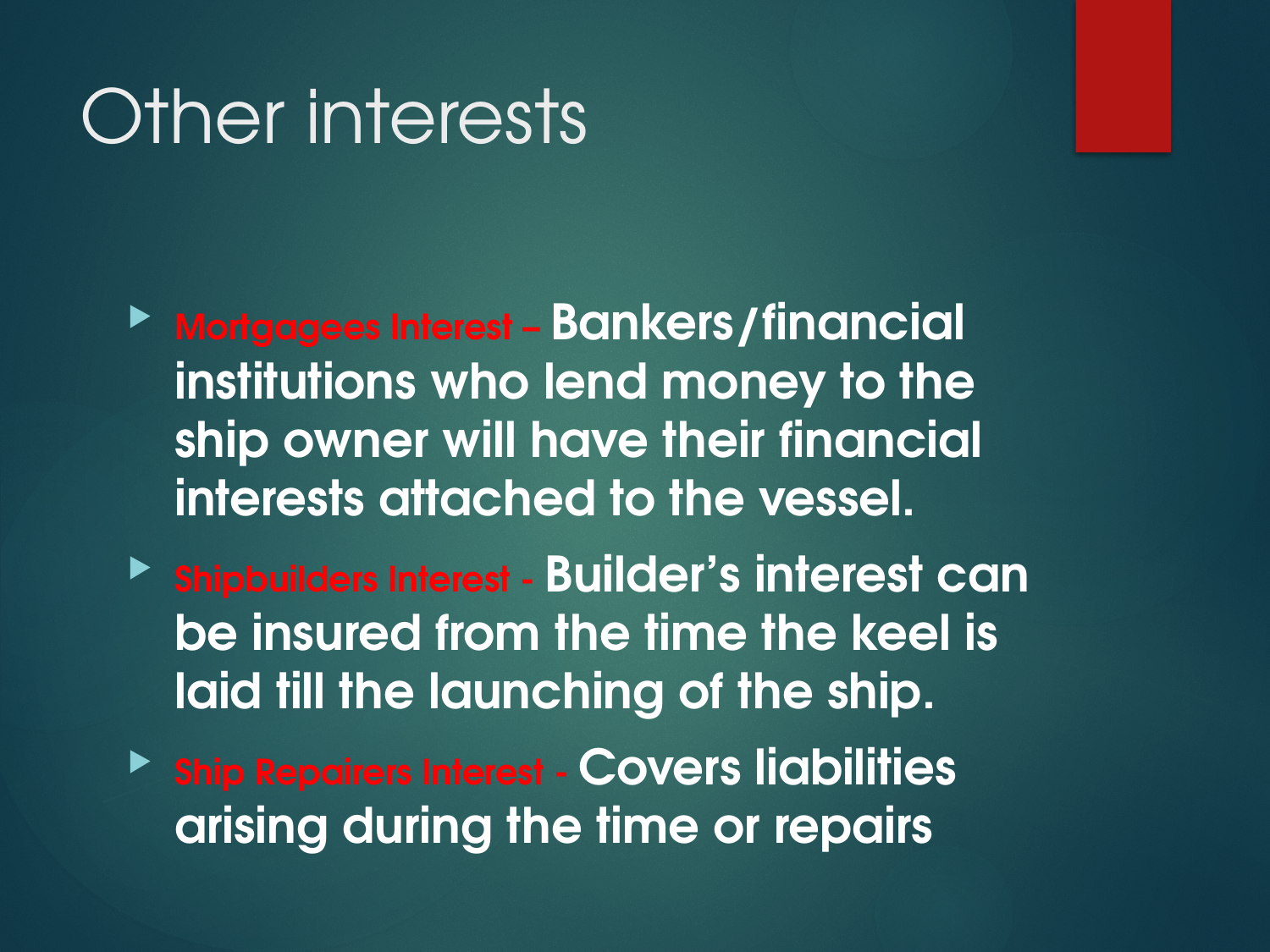

# Other interests
Mortgagees Interest – Bankers/financial institutions who lend money to the ship owner will have their financial interests attached to the vessel.
Shipbuilders Interest - Builder’s interest can be insured from the time the keel is laid till the launching of the ship.
Ship Repairers Interest - Covers liabilities arising during the time or repairs